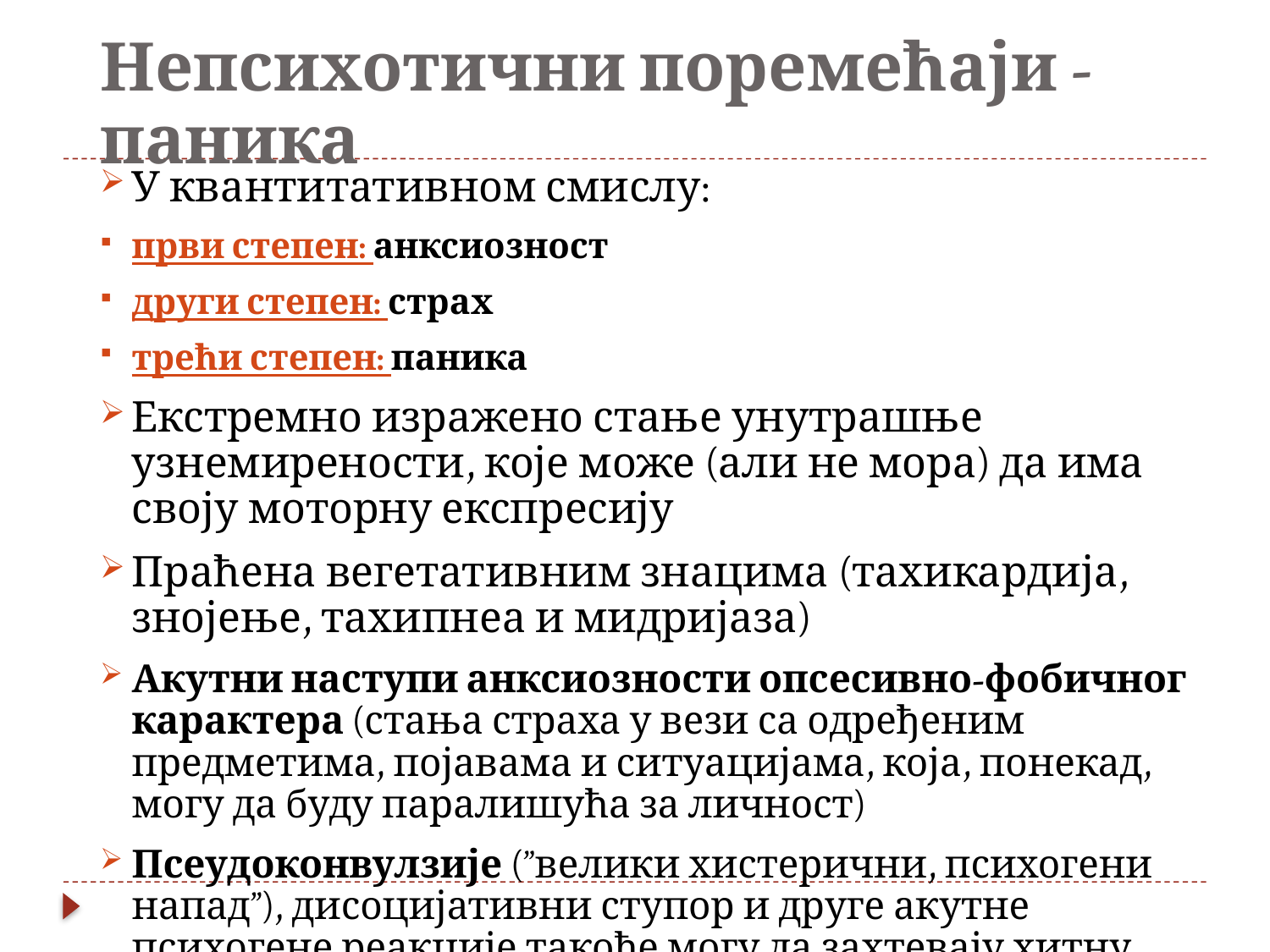

# Непсихотични поремећаји - паника
У квантитативном смислу:
први степен: анксиозност
други степен: страх
трећи степен: паника
Екстремно изражено стање унутрашње узнемирености, које може (али не мора) да има своју моторну експресију
Праћена вегетативним знацима (тахикардија, знојење, тахипнеа и мидријаза)
Акутни наступи анксиозности опсесивно-фобичног карактера (стања страха у вези са одређеним предметима, појавама и ситуацијама, која, понекад, могу да буду паралишућа за личност)
Псеудоконвулзије (”велики хистерични, психогени напад”), дисоцијативни ступор и друге акутне психогене реакције такође могу да захтевају хитну психијатријску интервенцију